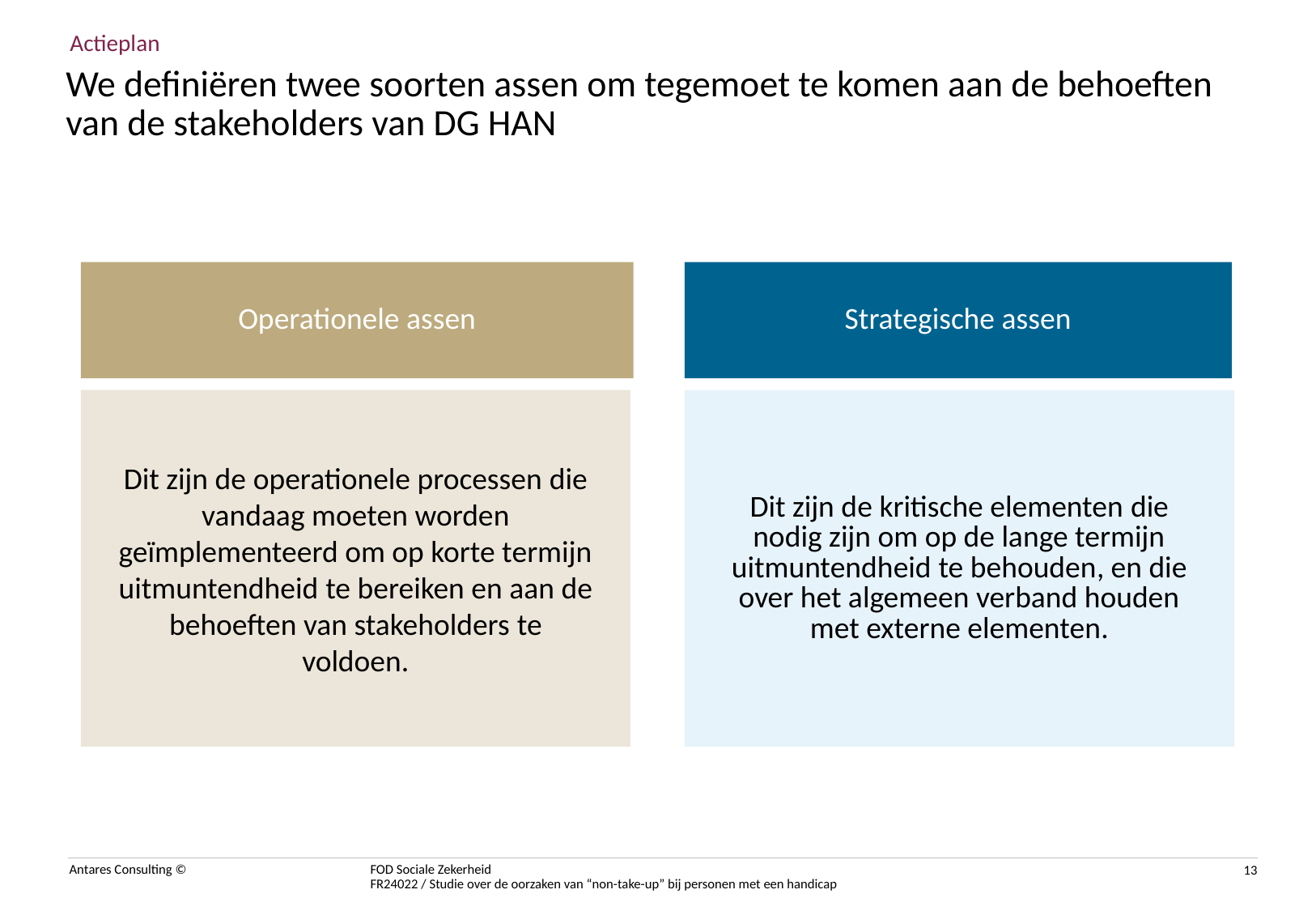

Actieplan
# We definiëren twee soorten assen om tegemoet te komen aan de behoeften van de stakeholders van DG HAN
Operationele assen
Strategische assen
Dit zijn de kritische elementen die nodig zijn om op de lange termijn uitmuntendheid te behouden, en die over het algemeen verband houden met externe elementen.
Dit zijn de operationele processen die vandaag moeten worden geïmplementeerd om op korte termijn uitmuntendheid te bereiken en aan de behoeften van stakeholders te voldoen.